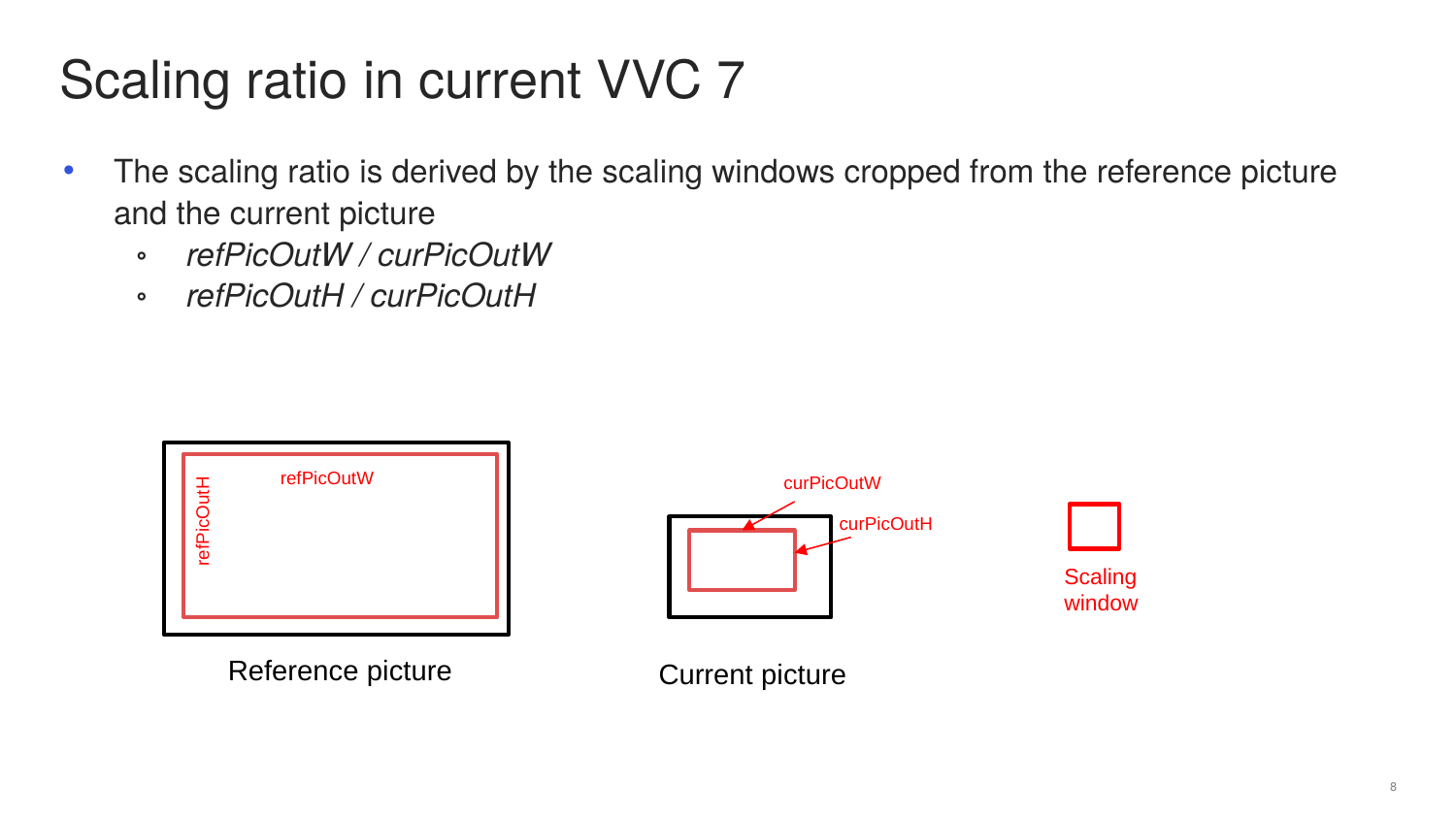

# Scaling ratio in current VVC 7
The scaling ratio is derived by the scaling windows cropped from the reference picture and the current picture
refPicOutW / curPicOutW
refPicOutH / curPicOutH

Reference picture
Current picture
refPicOutW
curPicOutW
refPicOutH

curPicOutH
Scaling
window